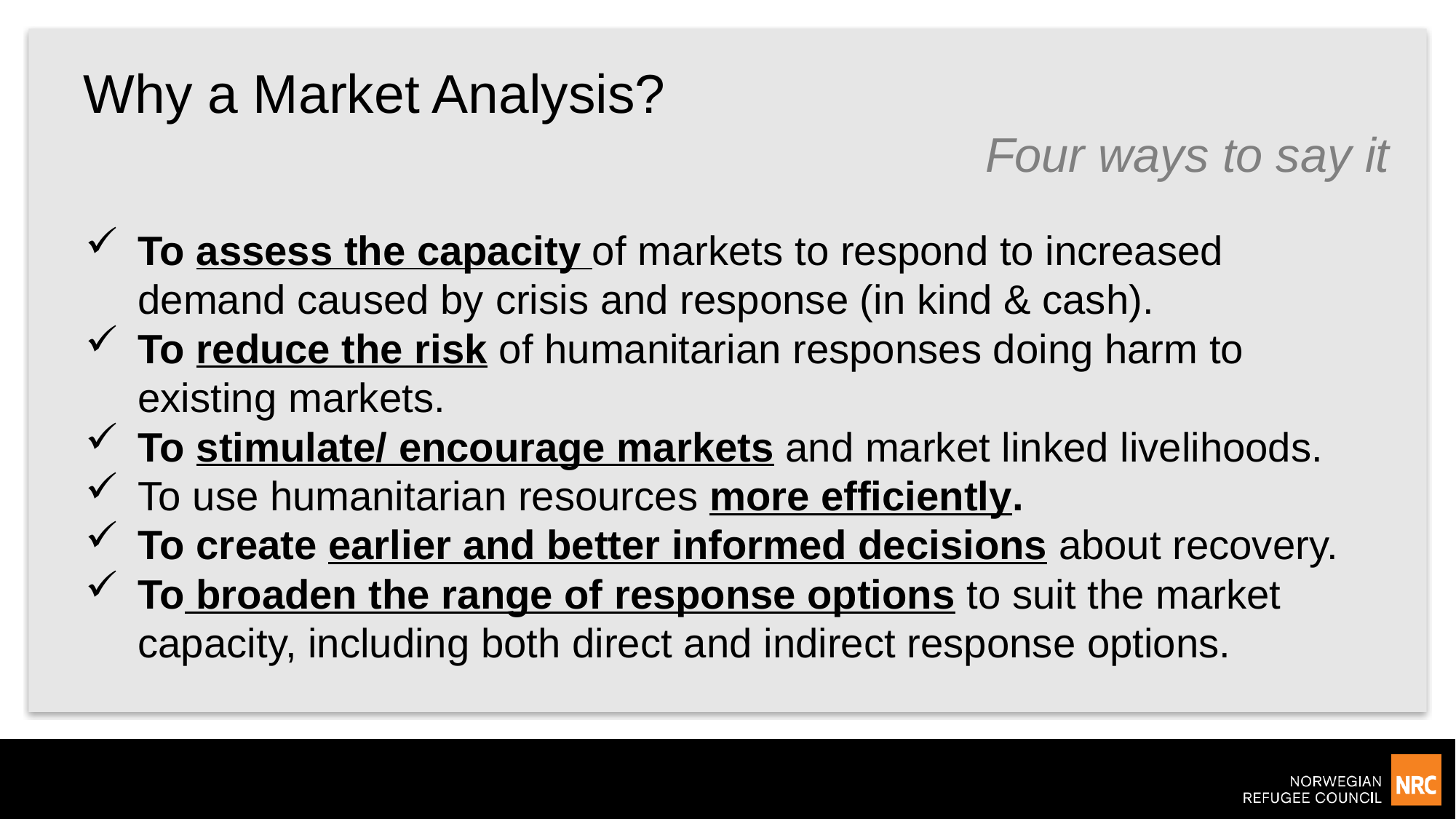

# Why a Market Analysis?
Four ways to say it

To assess the capacity of markets to respond to increased demand caused by crisis and response (in kind & cash).
To reduce the risk of humanitarian responses doing harm to existing markets.
To stimulate/ encourage markets and market linked livelihoods.
To use humanitarian resources more efficiently.
To create earlier and better informed decisions about recovery.
To broaden the range of response options to suit the market capacity, including both direct and indirect response options.